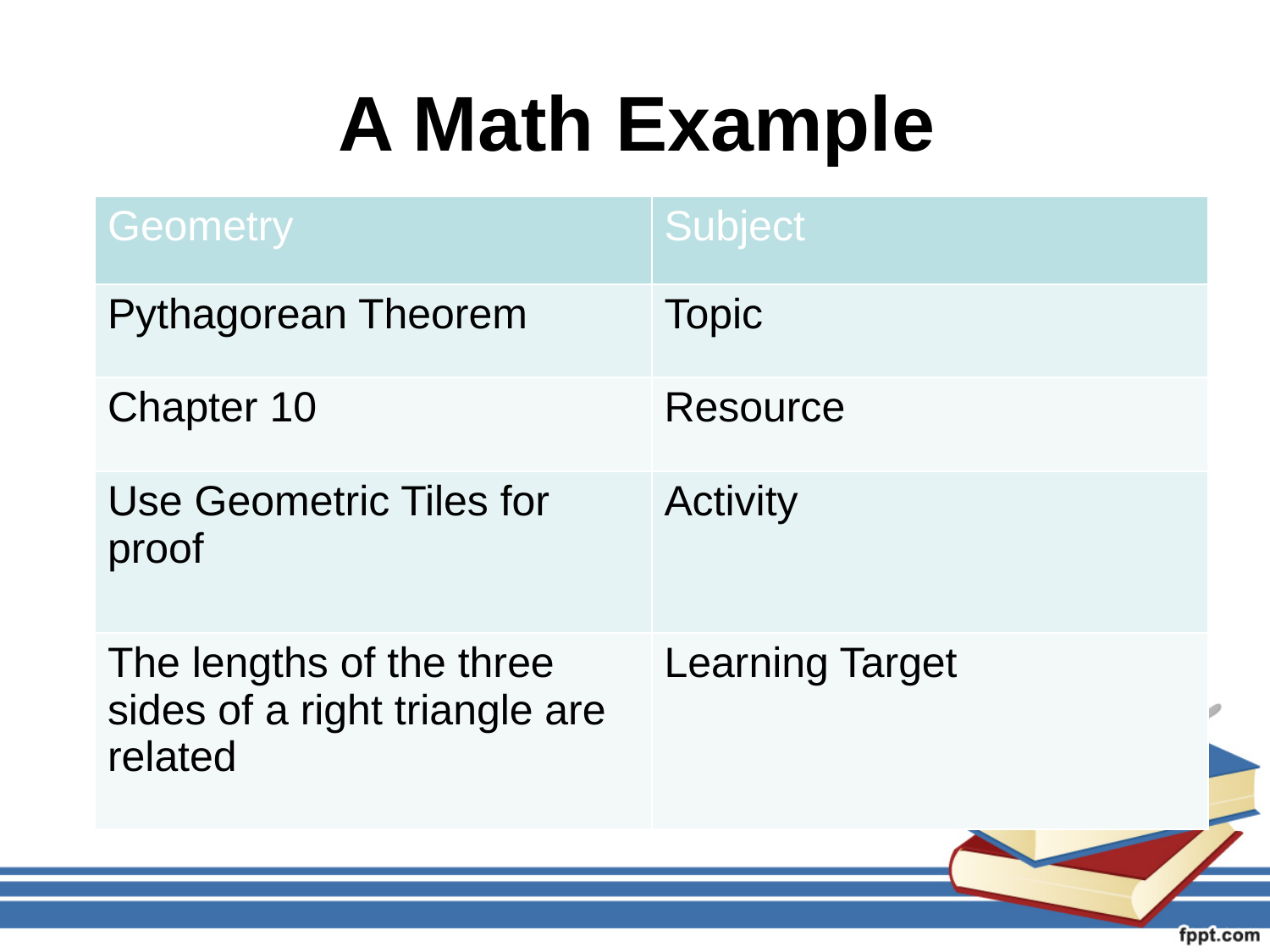

# A Math Example
| Geometry | Subject |
| --- | --- |
| Pythagorean Theorem | Topic |
| Chapter 10 | Resource |
| Use Geometric Tiles for proof | Activity |
| The lengths of the three sides of a right triangle are related | Learning Target |